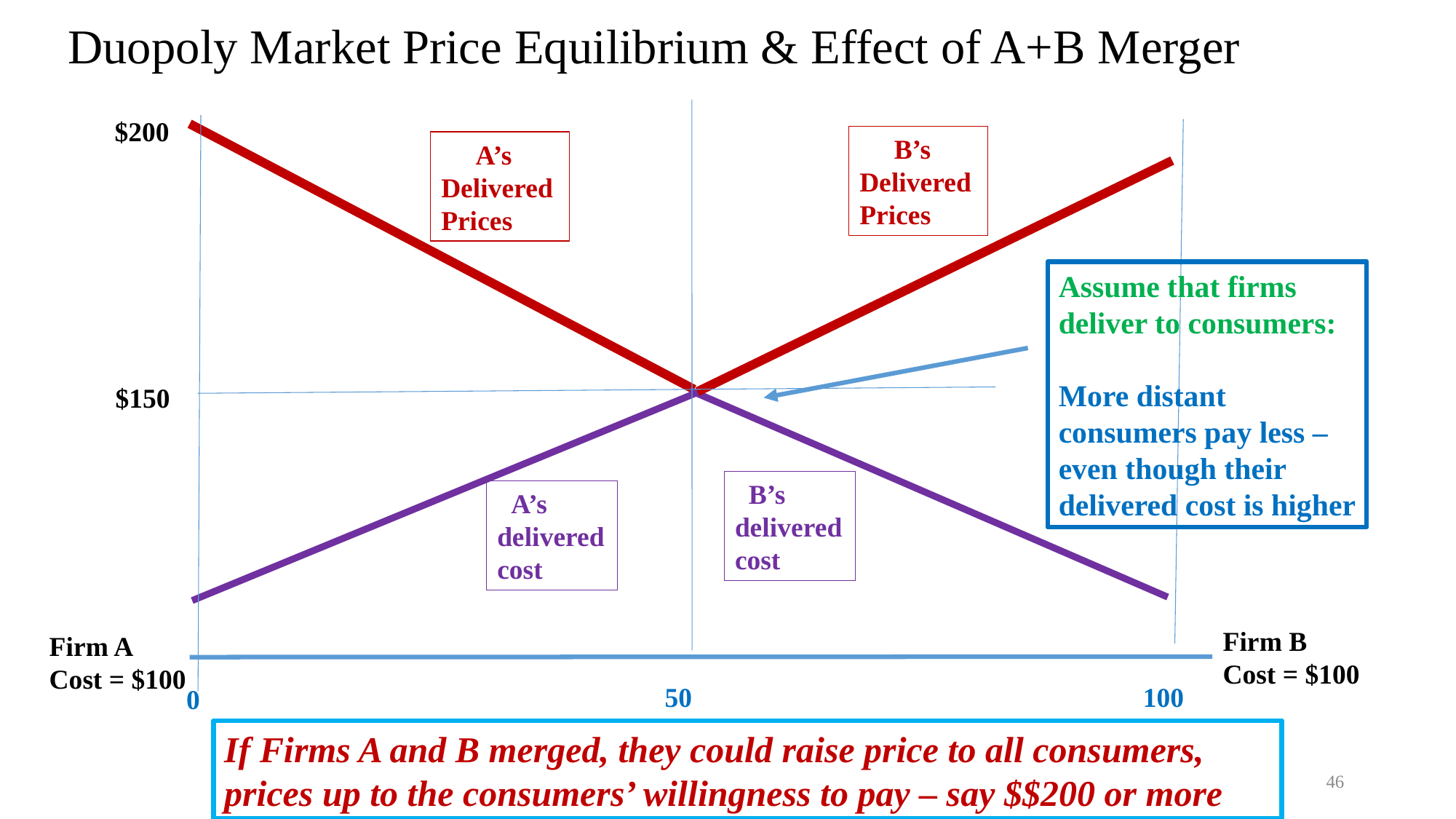

# Duopoly Market Price Equilibrium & Effect of A+B Merger
$200
     B’s Delivered Prices
     A’s Delivered Prices

Assume that firms deliver to consumers:

More distant consumers pay less – even though their delivered cost is higher
$150
  B’s delivered cost
  A’s delivered cost
Firm B
Cost = $100
Firm A
Cost = $100
 50
 100
 0
If Firms A and B merged, they could raise price to all consumers, prices up to the consumers’ willingness to pay – say $$200 or more
46